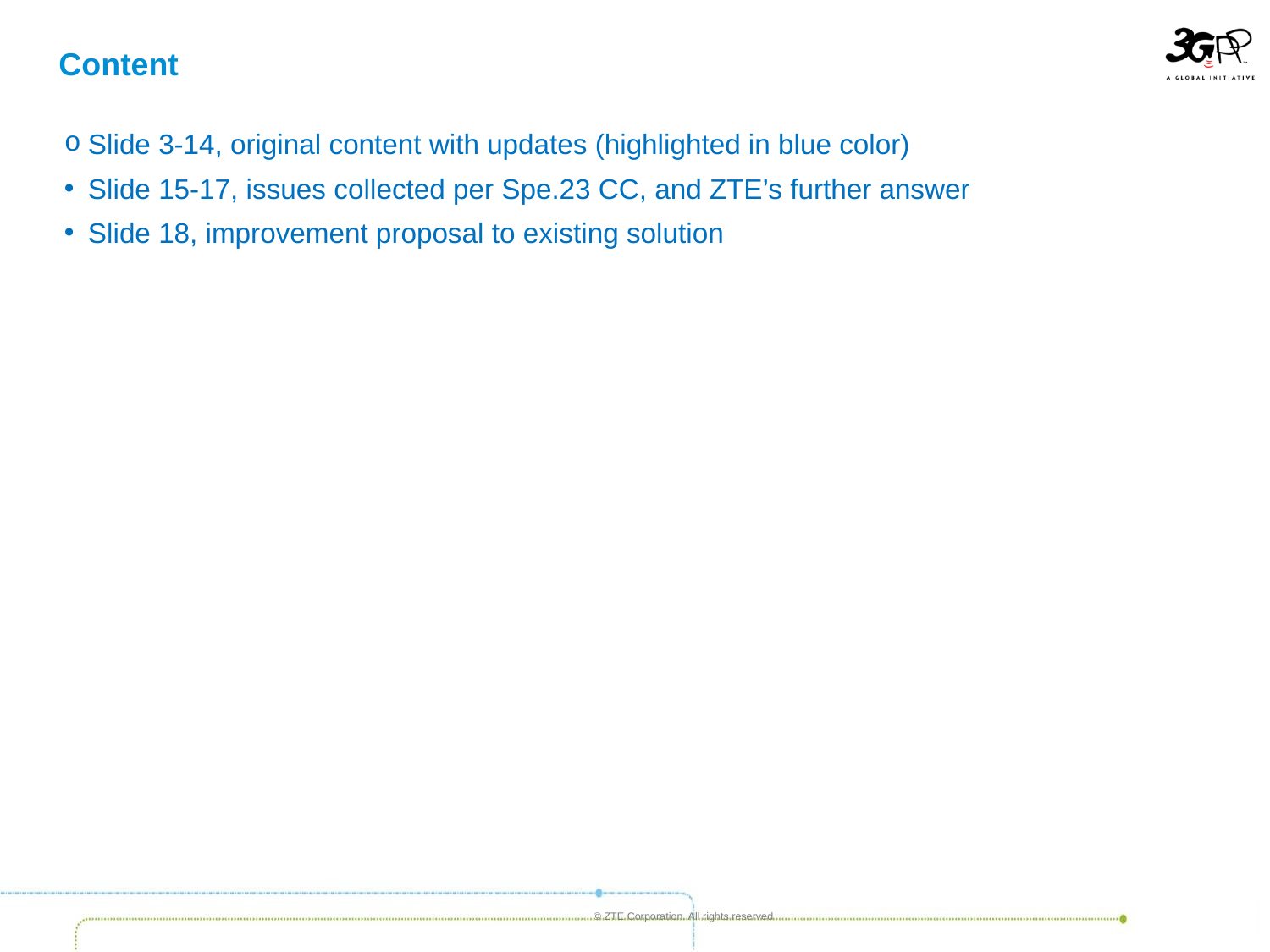

# Content
Slide 3-14, original content with updates (highlighted in blue color)
Slide 15-17, issues collected per Spe.23 CC, and ZTE’s further answer
Slide 18, improvement proposal to existing solution